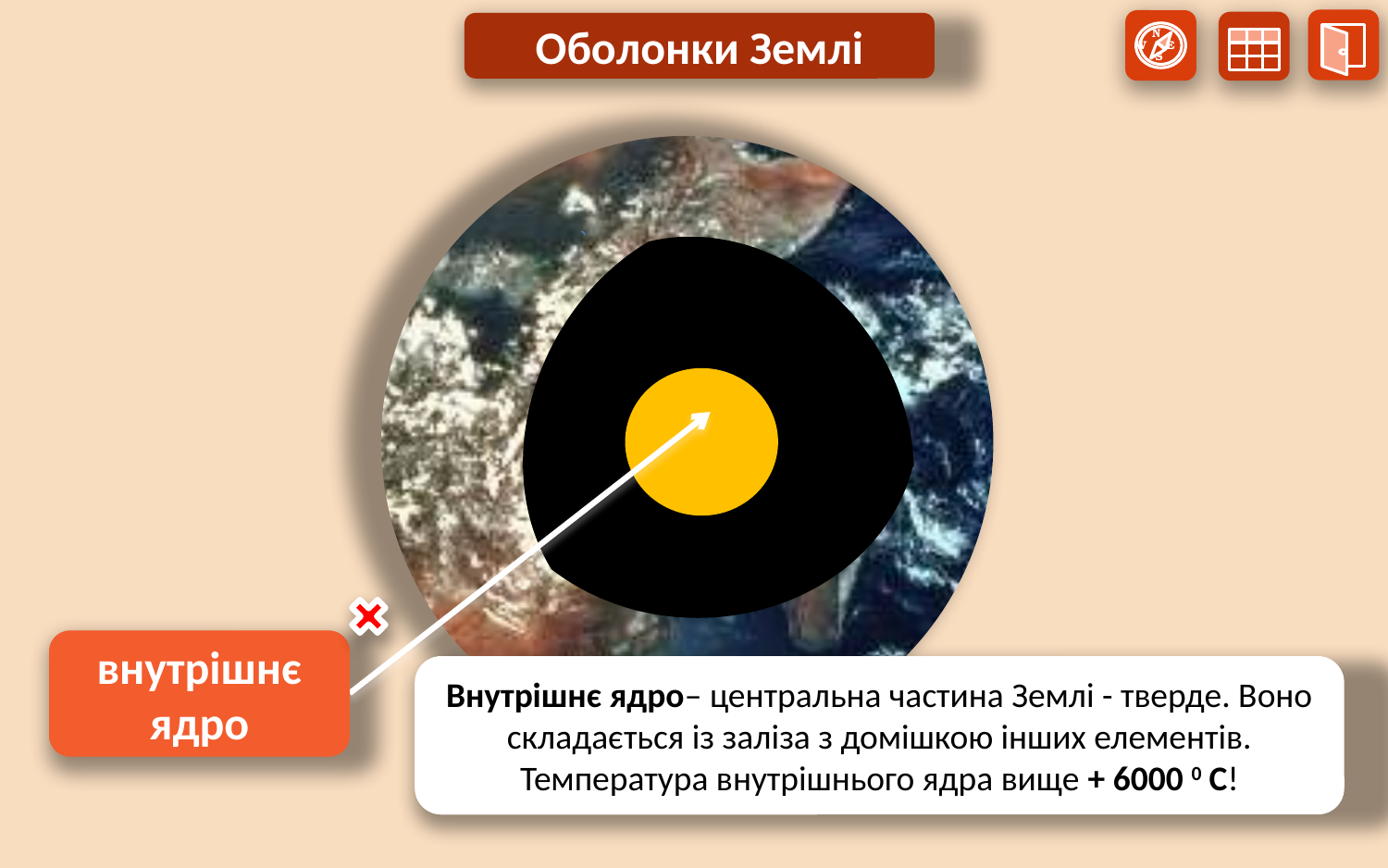

Оболонки Землі

4

внутрішнє ядро
Внутрішнє ядро– центральна частина Землі - тверде. Воно складається із заліза з домішкою інших елементів. Температура внутрішнього ядра вище + 6000 0 С!